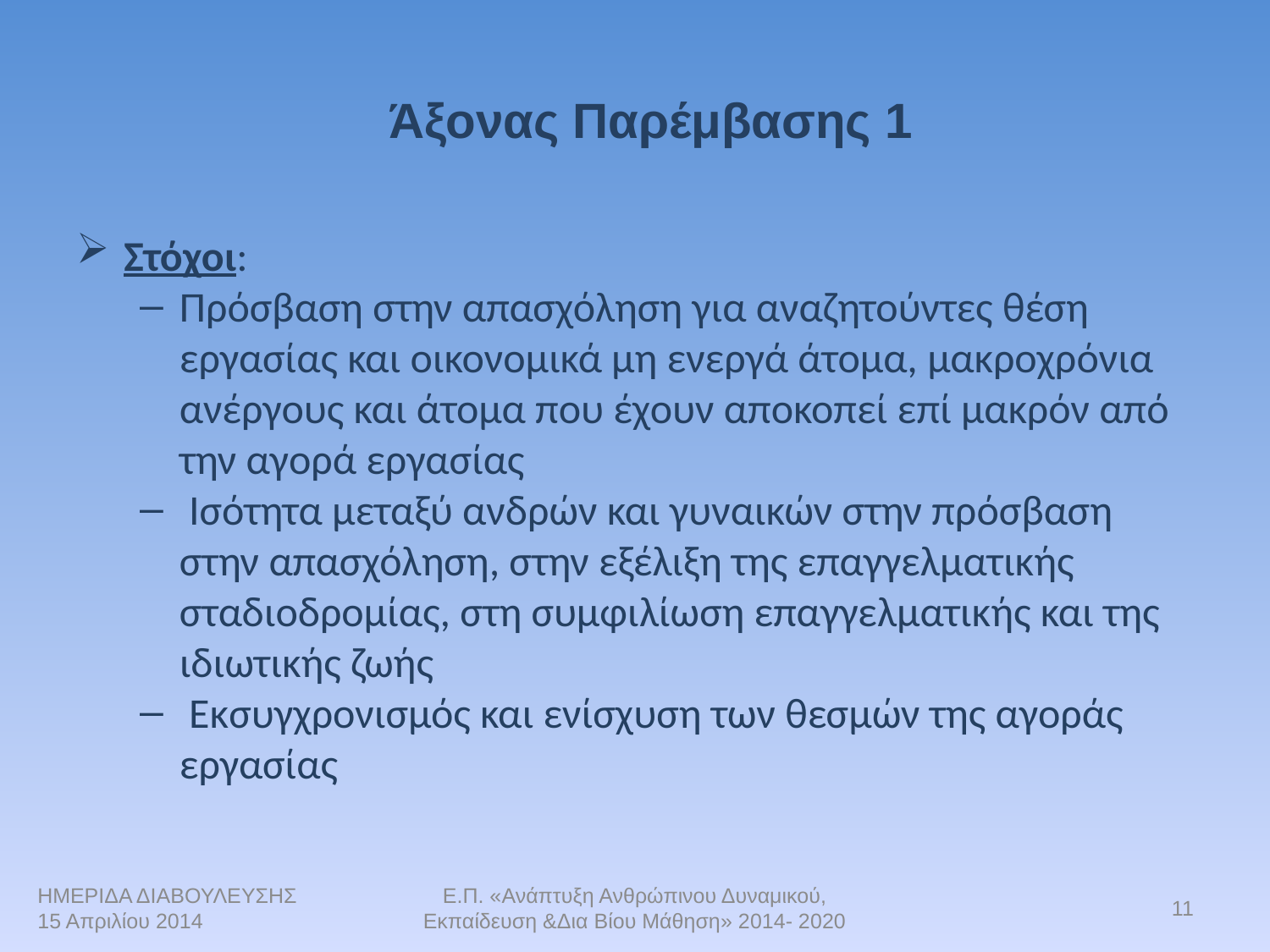

# Άξονας Παρέμβασης 1
Στόχοι:
Πρόσβαση στην απασχόληση για αναζητούντες θέση εργασίας και οικονομικά μη ενεργά άτομα, μακροχρόνια ανέργους και άτομα που έχουν αποκοπεί επί μακρόν από την αγορά εργασίας
 Ισότητα μεταξύ ανδρών και γυναικών στην πρόσβαση στην απασχόληση, στην εξέλιξη της επαγγελματικής σταδιοδρομίας, στη συμφιλίωση επαγγελματικής και της ιδιωτικής ζωής
 Εκσυγχρονισμός και ενίσχυση των θεσμών της αγοράς εργασίας

ΗΜΕΡΙΔΑ ΔΙΑΒΟΥΛΕΥΣΗΣ
15 Απριλίου 2014
Ε.Π. «Ανάπτυξη Ανθρώπινου Δυναμικού, Εκπαίδευση &Δια Βίου Μάθηση» 2014- 2020
11